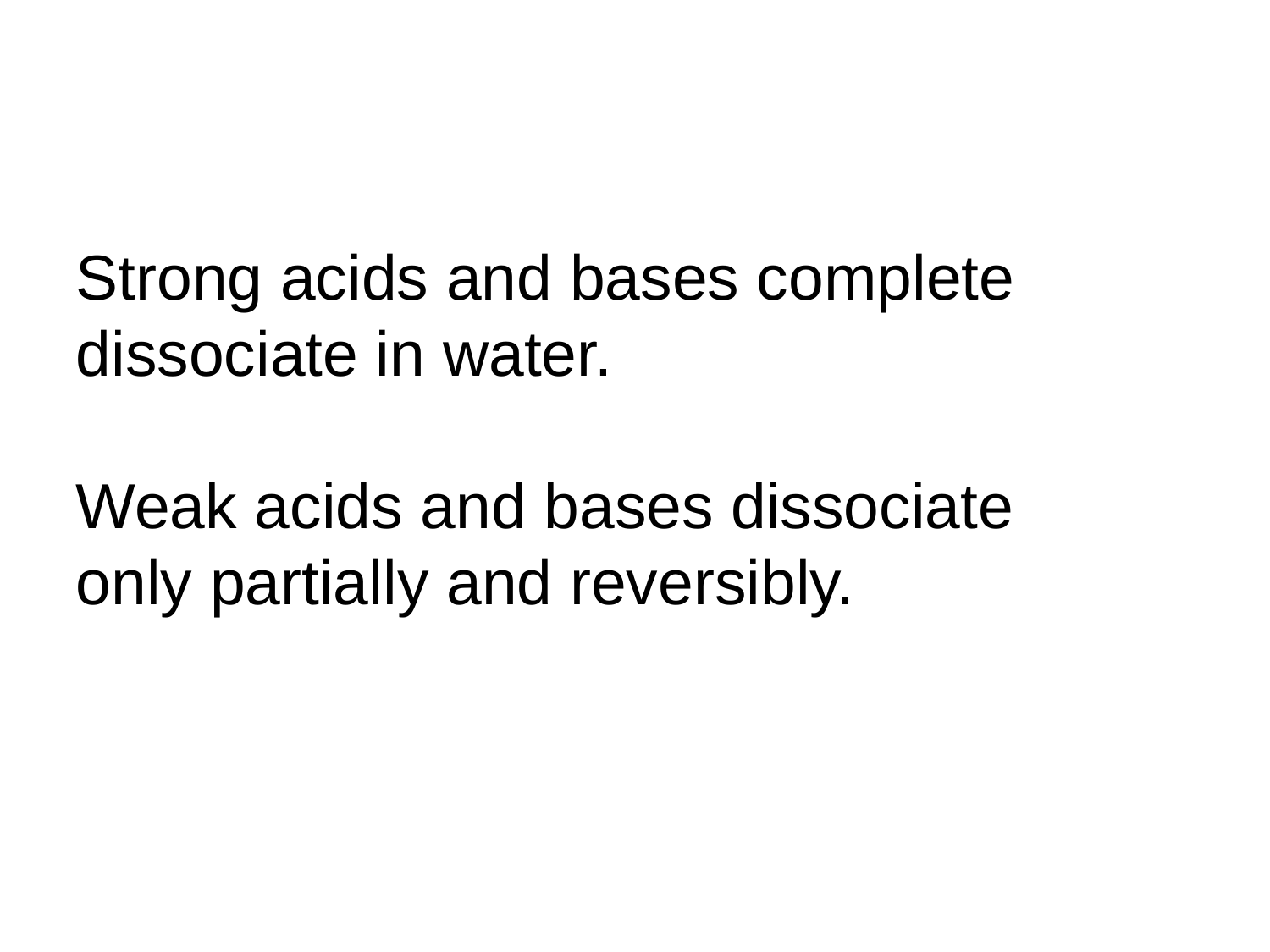

Strong acids and bases complete dissociate in water.

Weak acids and bases dissociate only partially and reversibly.